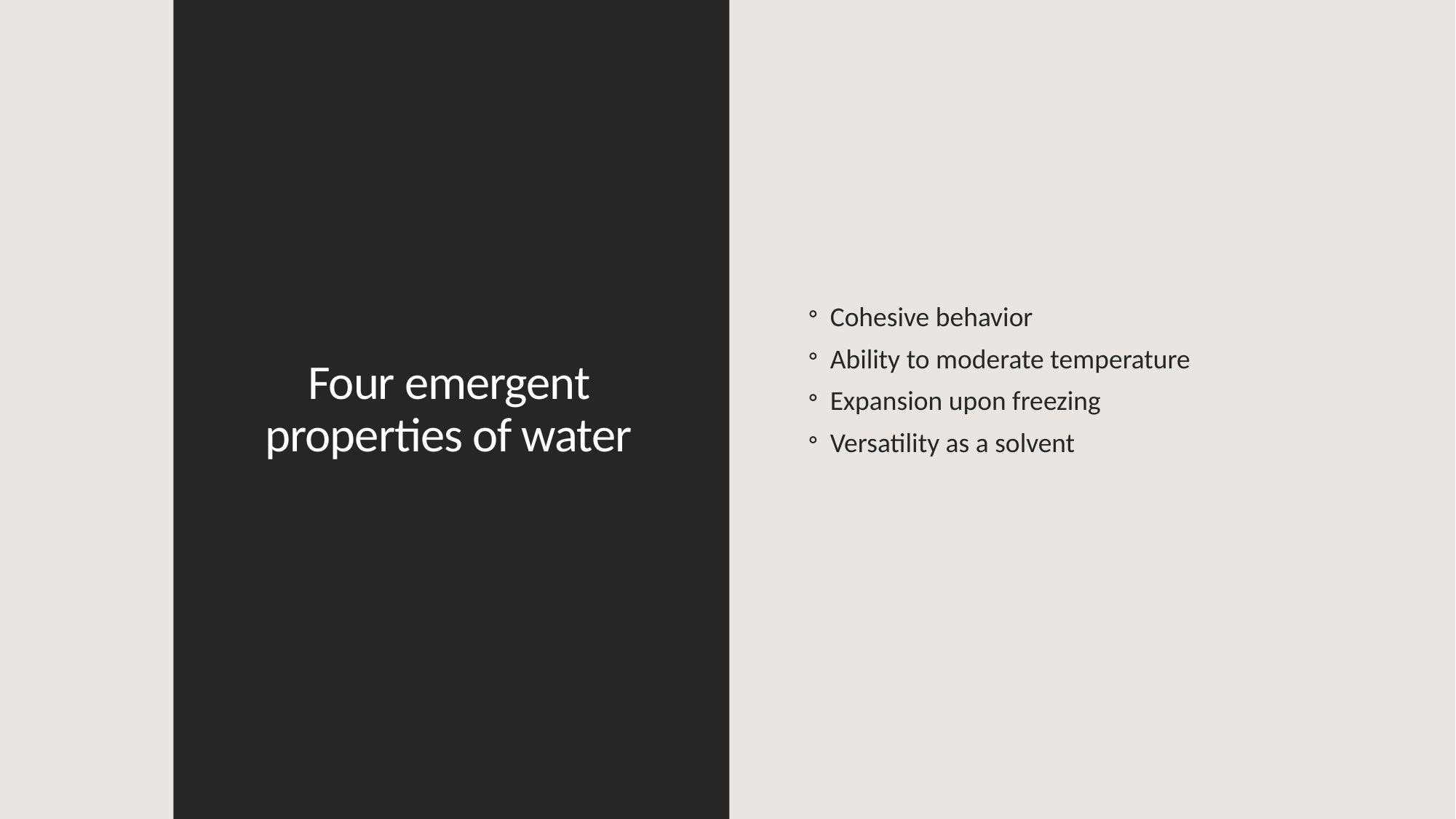

# Four emergent properties of water
Cohesive behavior
Ability to moderate temperature
Expansion upon freezing
Versatility as a solvent